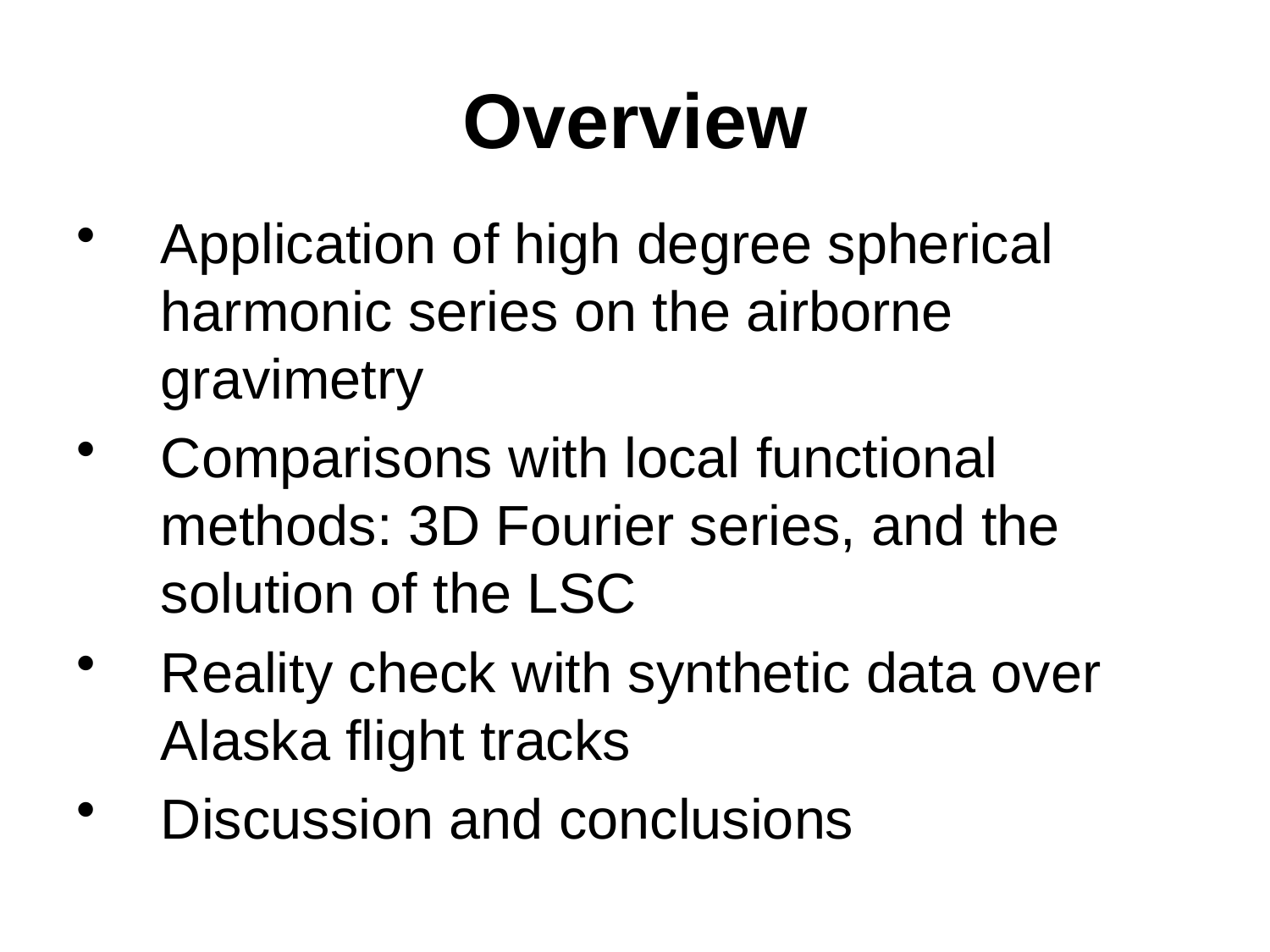

# Overview
Application of high degree spherical harmonic series on the airborne gravimetry
Comparisons with local functional methods: 3D Fourier series, and the solution of the LSC
Reality check with synthetic data over Alaska flight tracks
Discussion and conclusions